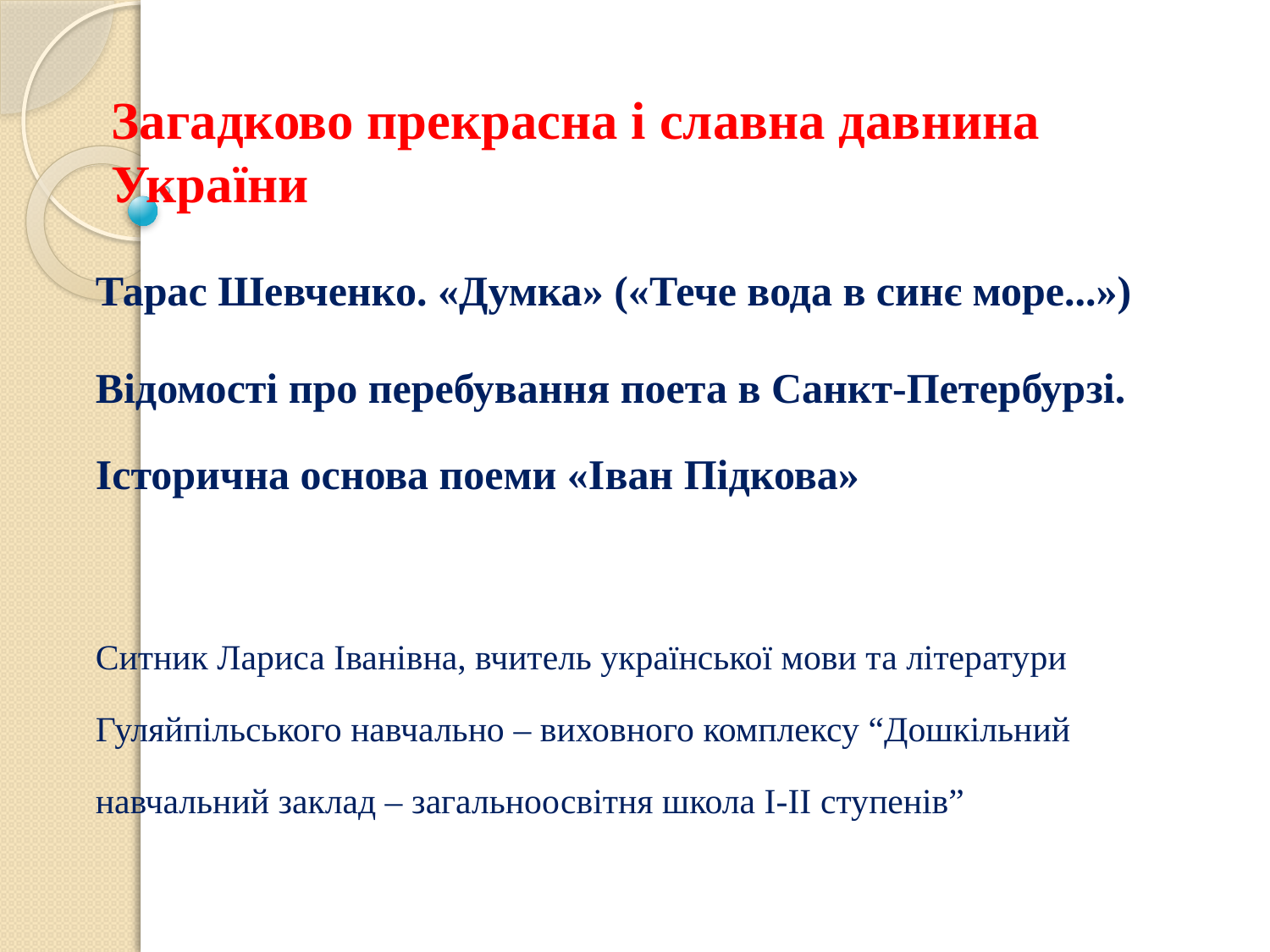

# Загадково прекрасна і славна давнина України
Тарас Шевченко. «Думка» («Тече вода в синє море...»)
Відомості про перебування поета в Санкт-Петербурзі. Історична основа поеми «Іван Підкова»

Ситник Лариса Іванівна, вчитель української мови та літератури  Гуляйпільського навчально – виховного комплексу “Дошкільний навчальний заклад – загальноосвітня школа І-ІІ ступенів”